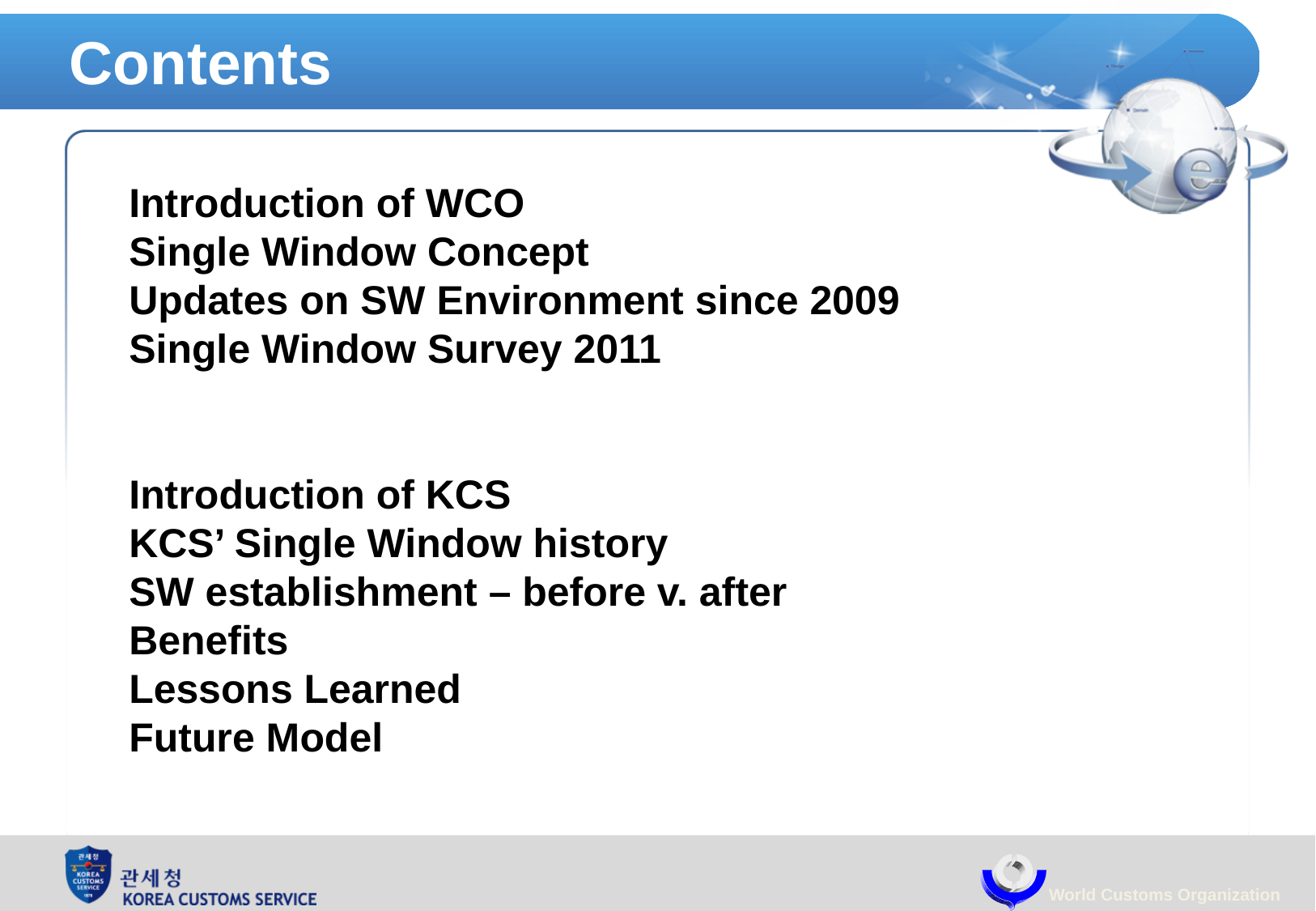

# Contents
Introduction of WCO
Single Window Concept
Updates on SW Environment since 2009
Single Window Survey 2011

Introduction of KCS
KCS’ Single Window history
SW establishment – before v. after
Benefits
Lessons Learned
Future Model

50 million people